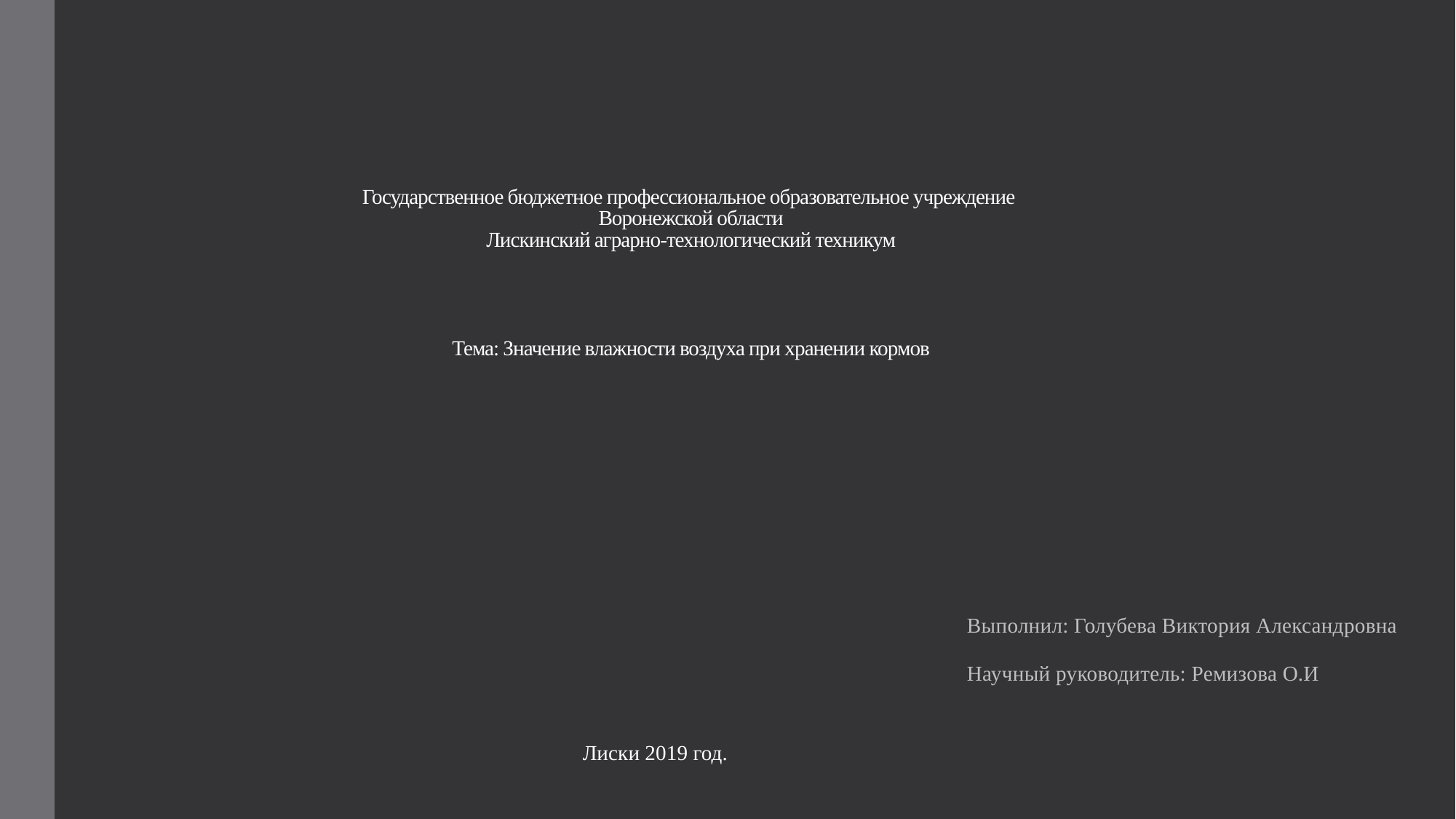

# Государственное бюджетное профессиональное образовательное учреждение Воронежской области Лискинский аграрно-технологический техникум Тема: Значение влажности воздуха при хранении кормов
Выполнил: Голубева Виктория Александровна
Научный руководитель: Ремизова О.И
Лиски 2019 год.